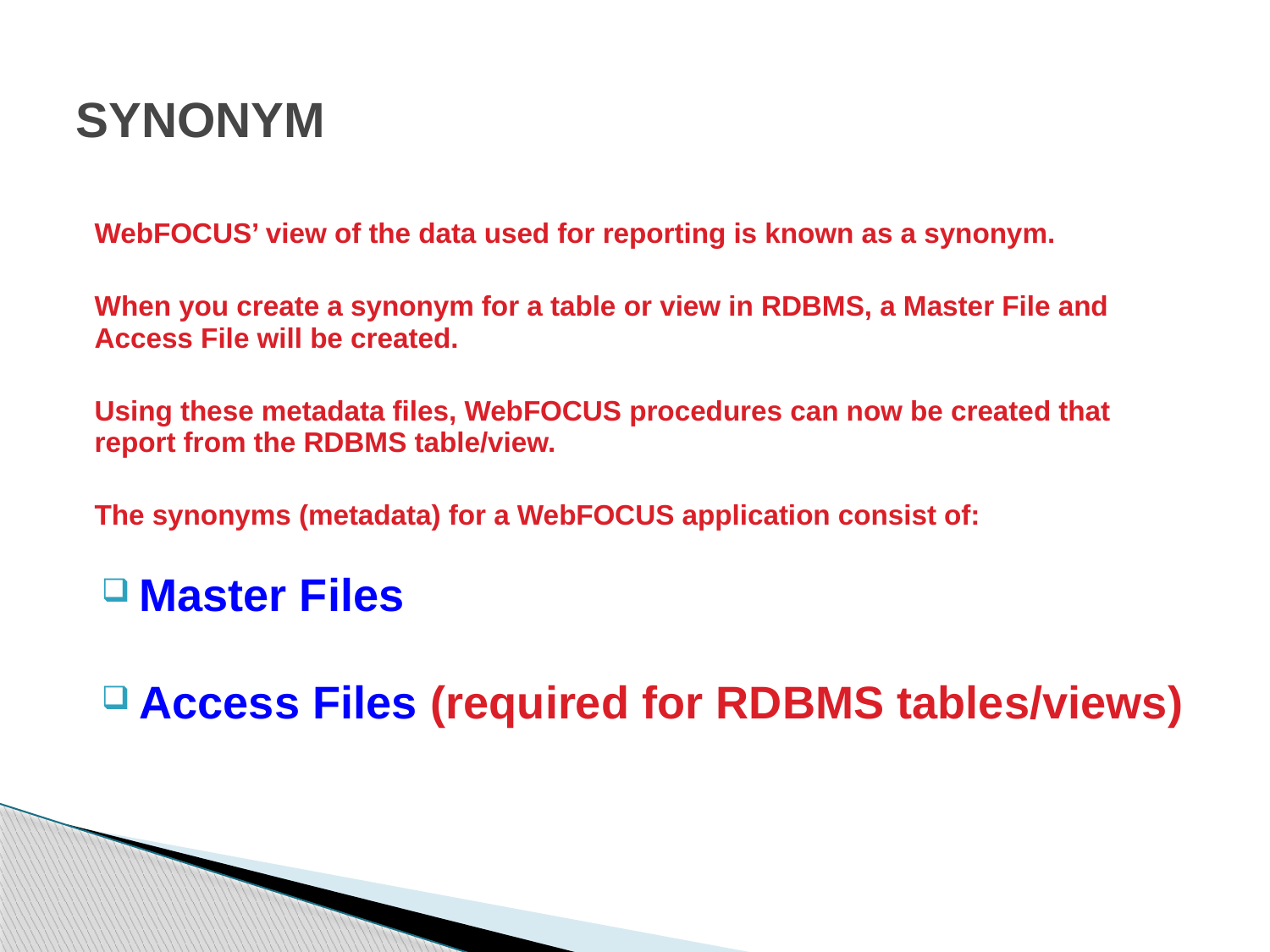

# SYNONYM
	WebFOCUS’ view of the data used for reporting is known as a synonym.
	When you create a synonym for a table or view in RDBMS, a Master File and Access File will be created.
	Using these metadata files, WebFOCUS procedures can now be created that report from the RDBMS table/view.
	The synonyms (metadata) for a WebFOCUS application consist of:
Master Files
Access Files (required for RDBMS tables/views)
11